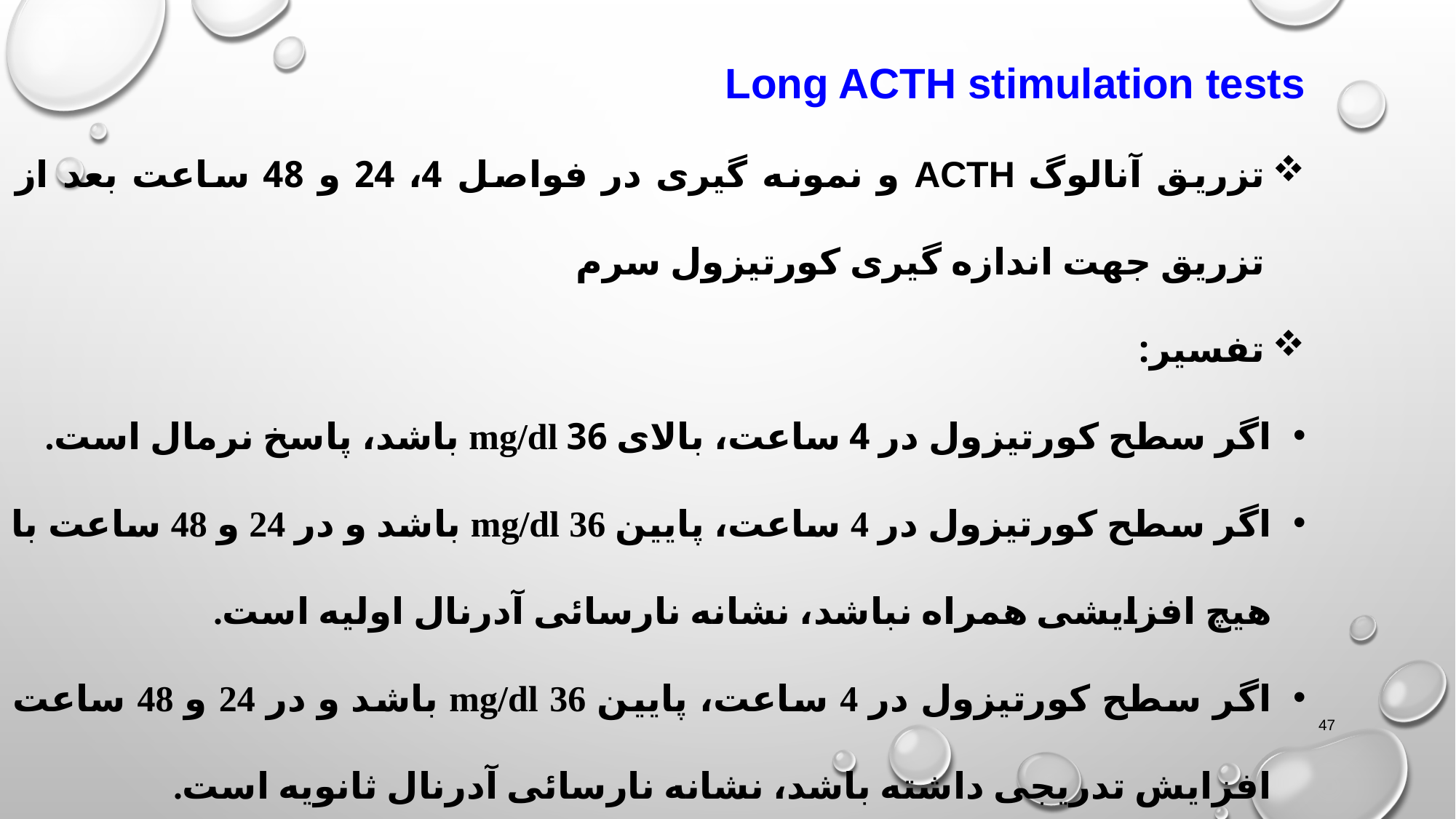

Long ACTH stimulation tests
تزریق آنالوگ ACTH و نمونه گیری در فواصل 4، 24 و 48 ساعت بعد از تزریق جهت اندازه گیری کورتیزول سرم
تفسیر:
اگر سطح کورتیزول در 4 ساعت، بالای 36 mg/dl باشد، پاسخ نرمال است.
اگر سطح کورتیزول در 4 ساعت، پایین 36 mg/dl باشد و در 24 و 48 ساعت با هیچ افزایشی همراه نباشد، نشانه نارسائی آدرنال اولیه است.
اگر سطح کورتیزول در 4 ساعت، پایین 36 mg/dl باشد و در 24 و 48 ساعت افزایش تدریجی داشته باشد، نشانه نارسائی آدرنال ثانویه است.

47